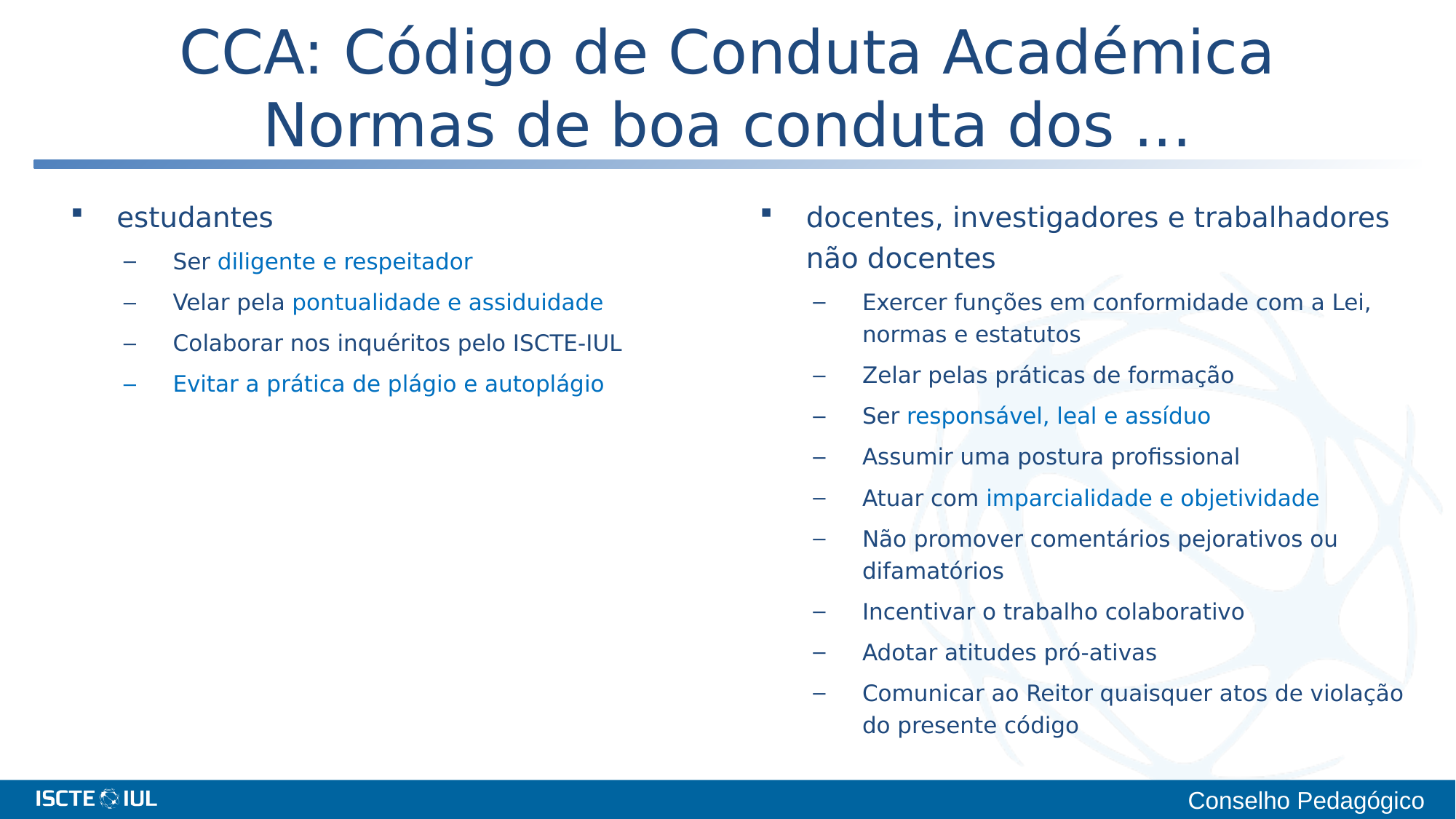

# CCA: Código de Conduta Académica Normas de boa conduta dos ...
estudantes
Ser diligente e respeitador
Velar pela pontualidade e assiduidade
Colaborar nos inquéritos pelo ISCTE-IUL
Evitar a prática de plágio e autoplágio

docentes, investigadores e trabalhadores não docentes
Exercer funções em conformidade com a Lei, normas e estatutos
Zelar pelas práticas de formação
Ser responsável, leal e assíduo
Assumir uma postura profissional
Atuar com imparcialidade e objetividade
Não promover comentários pejorativos ou difamatórios
Incentivar o trabalho colaborativo
Adotar atitudes pró-ativas
Comunicar ao Reitor quaisquer atos de violação do presente código